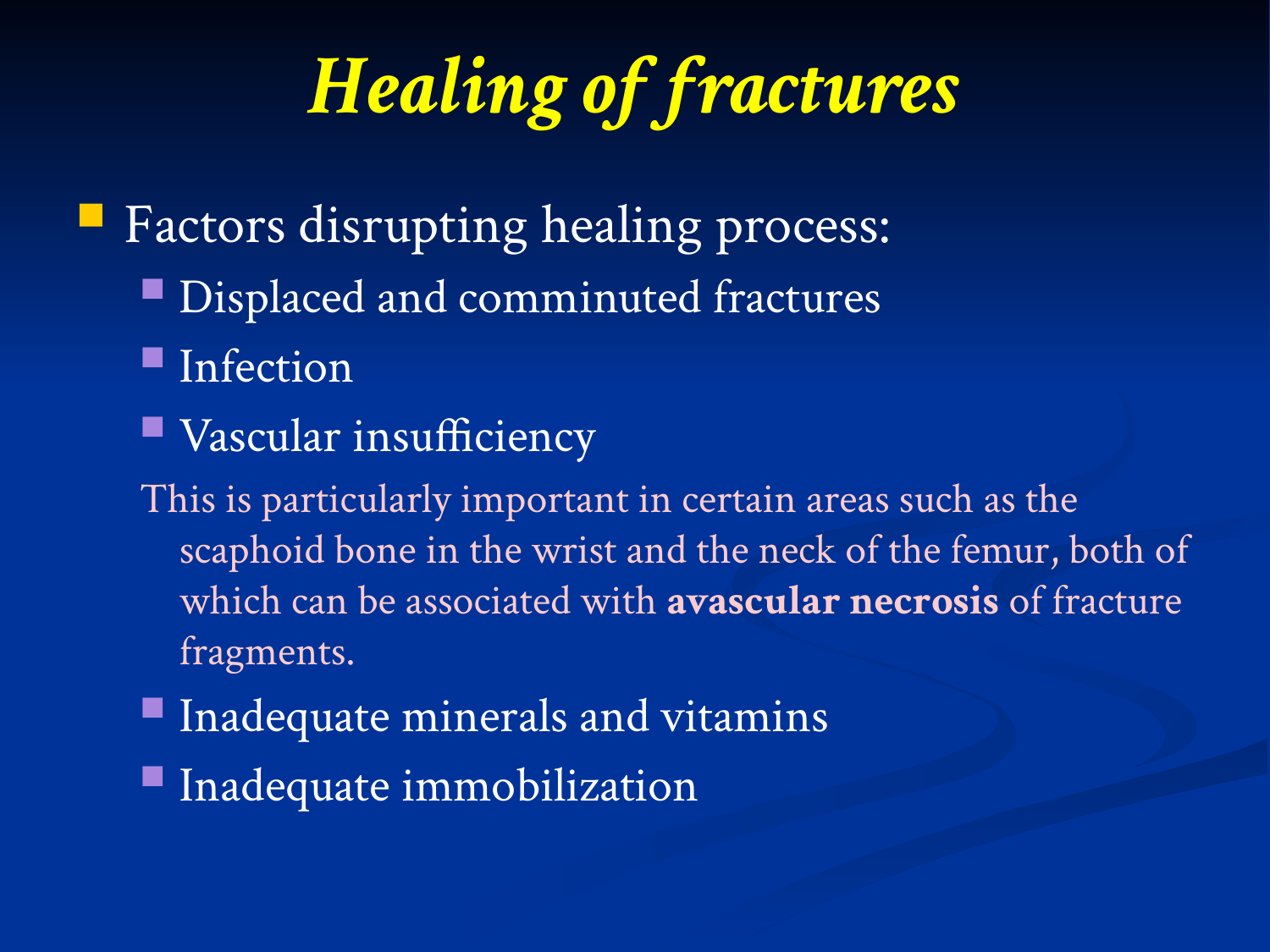

# Healing of fractures
Factors disrupting healing process:
Displaced and comminuted fractures
Infection
Vascular insufficiency
This is particularly important in certain areas such as the scaphoid bone in the wrist and the neck of the femur, both of which can be associated with avascular necrosis of fracture  fragments.
Inadequate minerals and vitamins
Inadequate immobilization